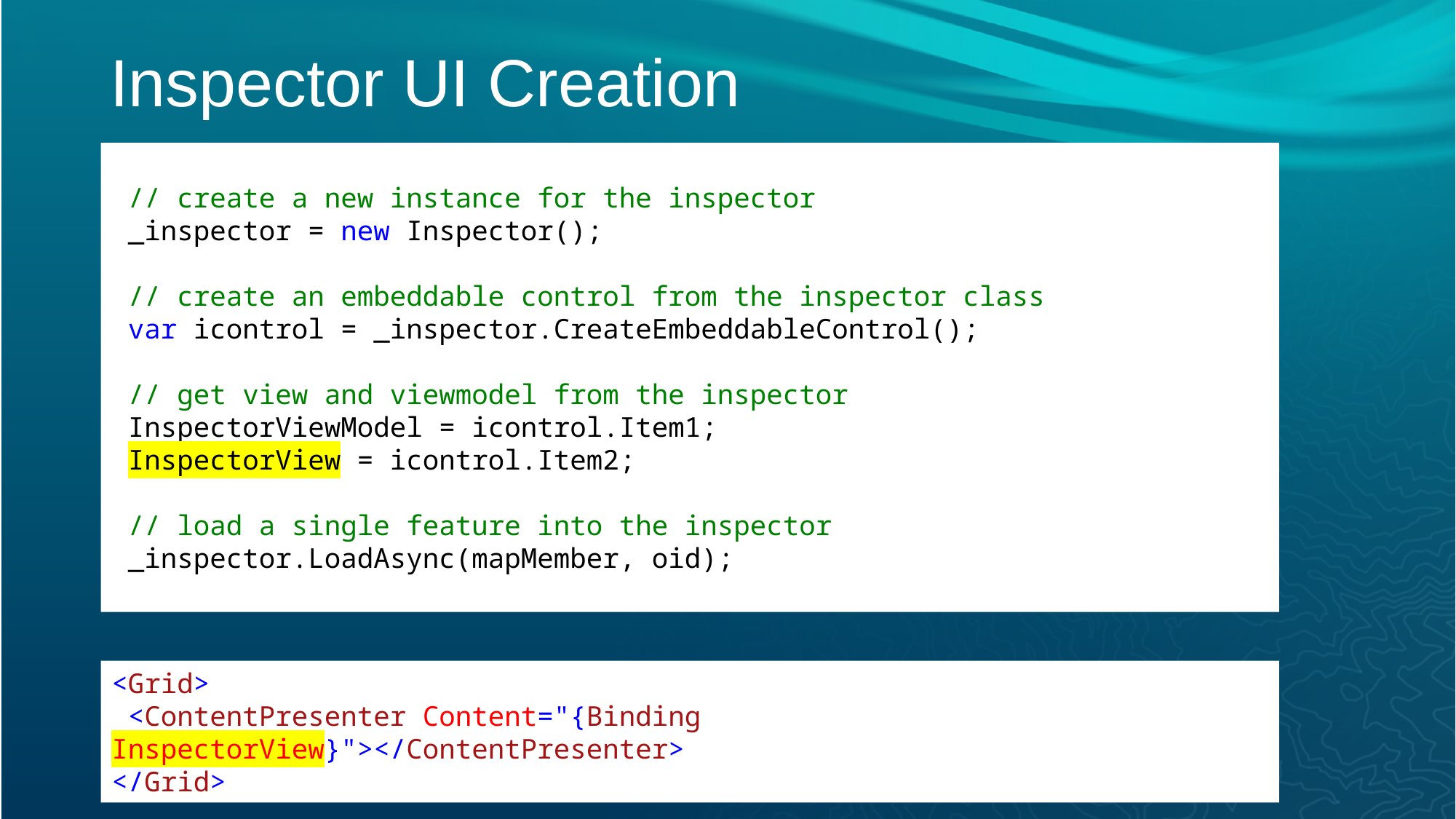

# Inspector UI Creation

 // create a new instance for the inspector
 _inspector = new Inspector();

 // create an embeddable control from the inspector class
 var icontrol = _inspector.CreateEmbeddableControl();

 // get view and viewmodel from the inspector
 InspectorViewModel = icontrol.Item1;
 InspectorView = icontrol.Item2;

 // load a single feature into the inspector
 _inspector.LoadAsync(mapMember, oid);

<Grid>
 <ContentPresenter Content="{Binding InspectorView}"></ContentPresenter>
</Grid>